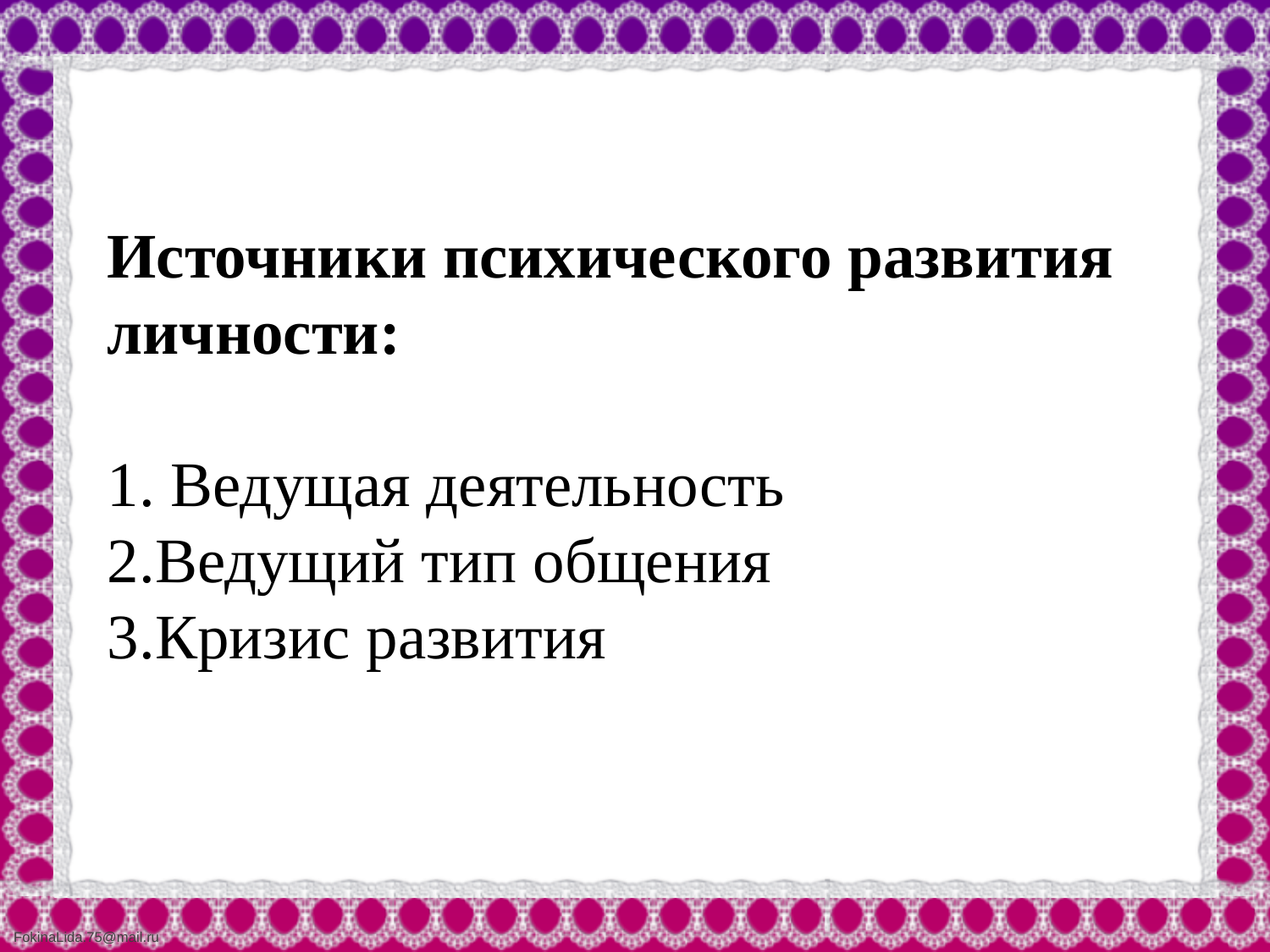

Источники психического развития личности:

1. Ведущая деятельность
2.Ведущий тип общения
3.Кризис развития